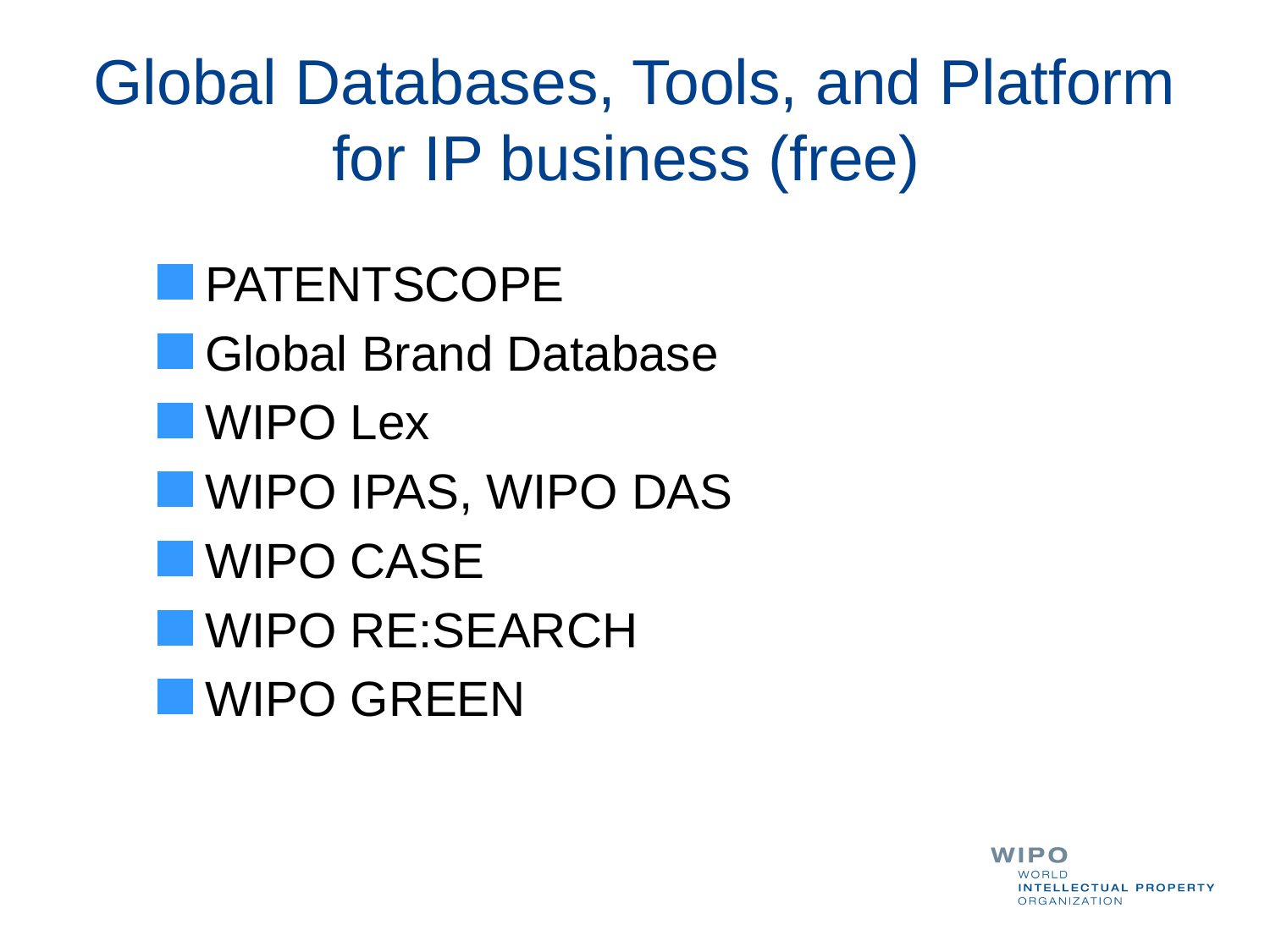

# Global Databases, Tools, and Platform for IP business (free)
PATENTSCOPE
Global Brand Database
WIPO Lex
WIPO IPAS, WIPO DAS
WIPO CASE
WIPO RE:SEARCH
WIPO GREEN